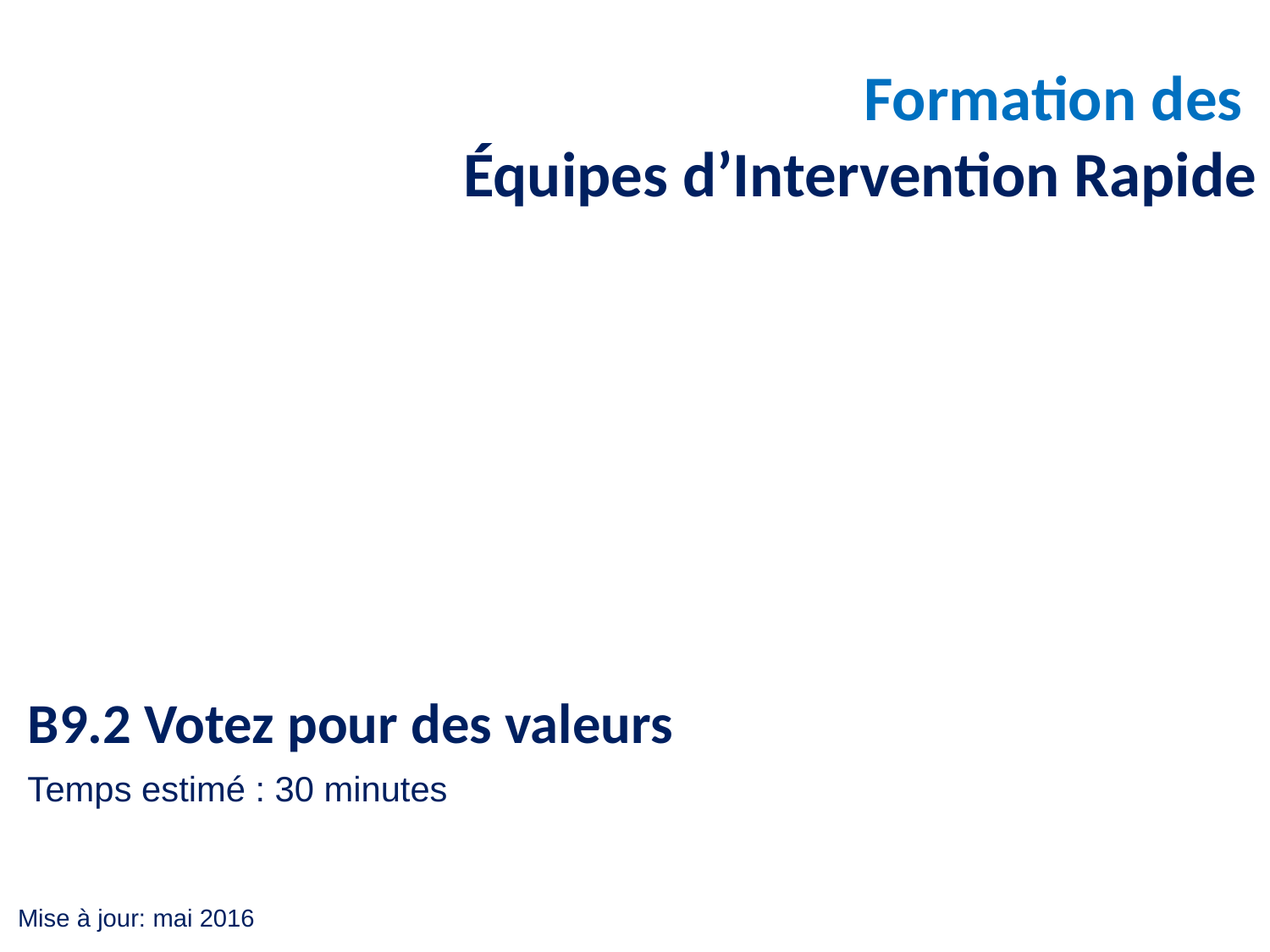

Formation des
Équipes d’Intervention Rapide
B9.2 Votez pour des valeurs
Temps estimé : 30 minutes
Mise à jour: mai 2016